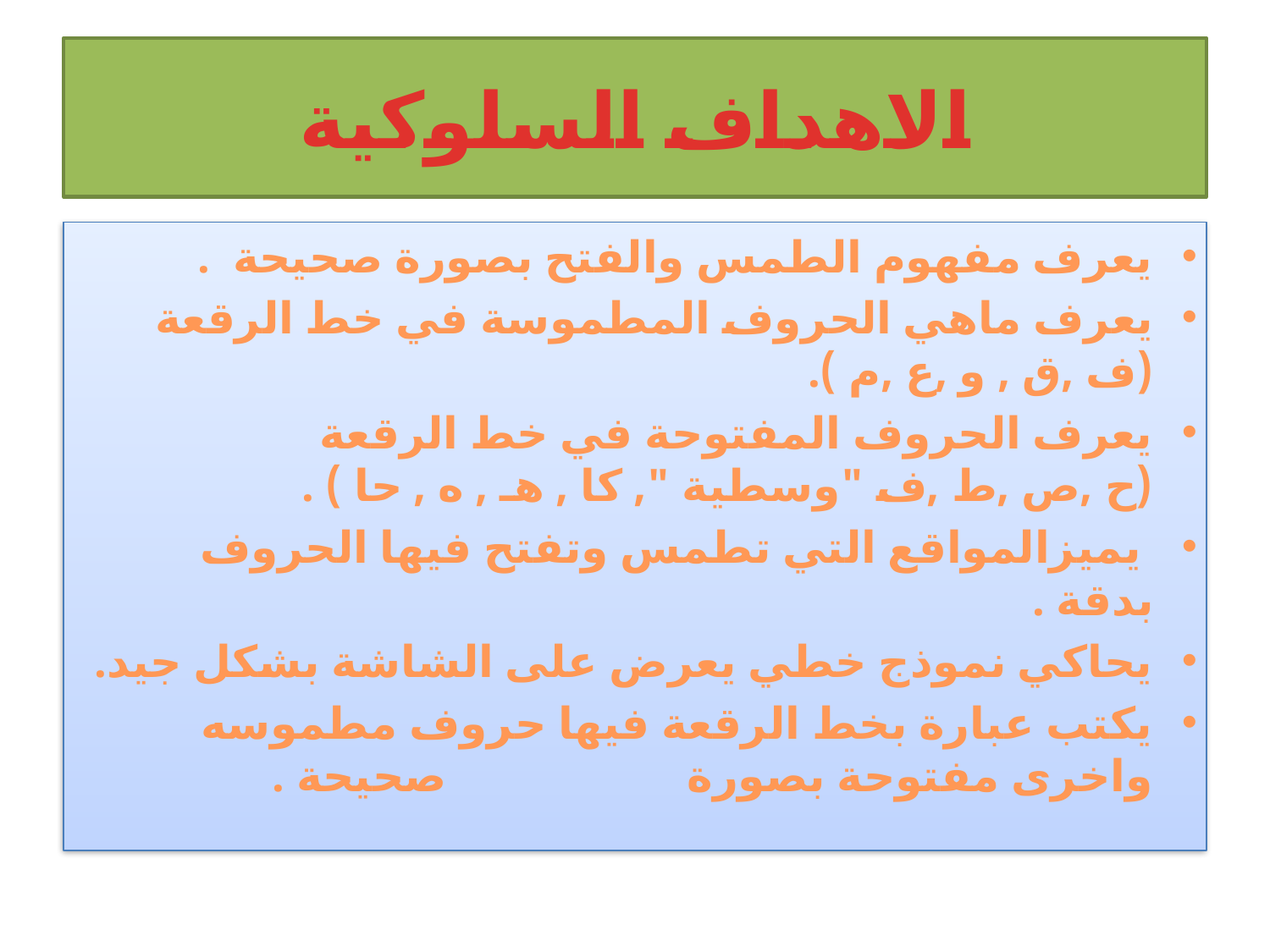

# الاهداف السلوكية
يعرف مفهوم الطمس والفتح بصورة صحيحة  .
يعرف ماهي الحروف المطموسة في خط الرقعة (ف ,ق , و ,ع ,م ).
يعرف الحروف المفتوحة في خط الرقعة (ح ,ص ,ط ,ف "وسطية ", كا , هـ , ه , حا ) .
 يميزالمواقع التي تطمس وتفتح فيها الحروف بدقة .
يحاكي نموذج خطي يعرض على الشاشة بشكل جيد.
يكتب عبارة بخط الرقعة فيها حروف مطموسه واخرى مفتوحة بصورة                     صحيحة .